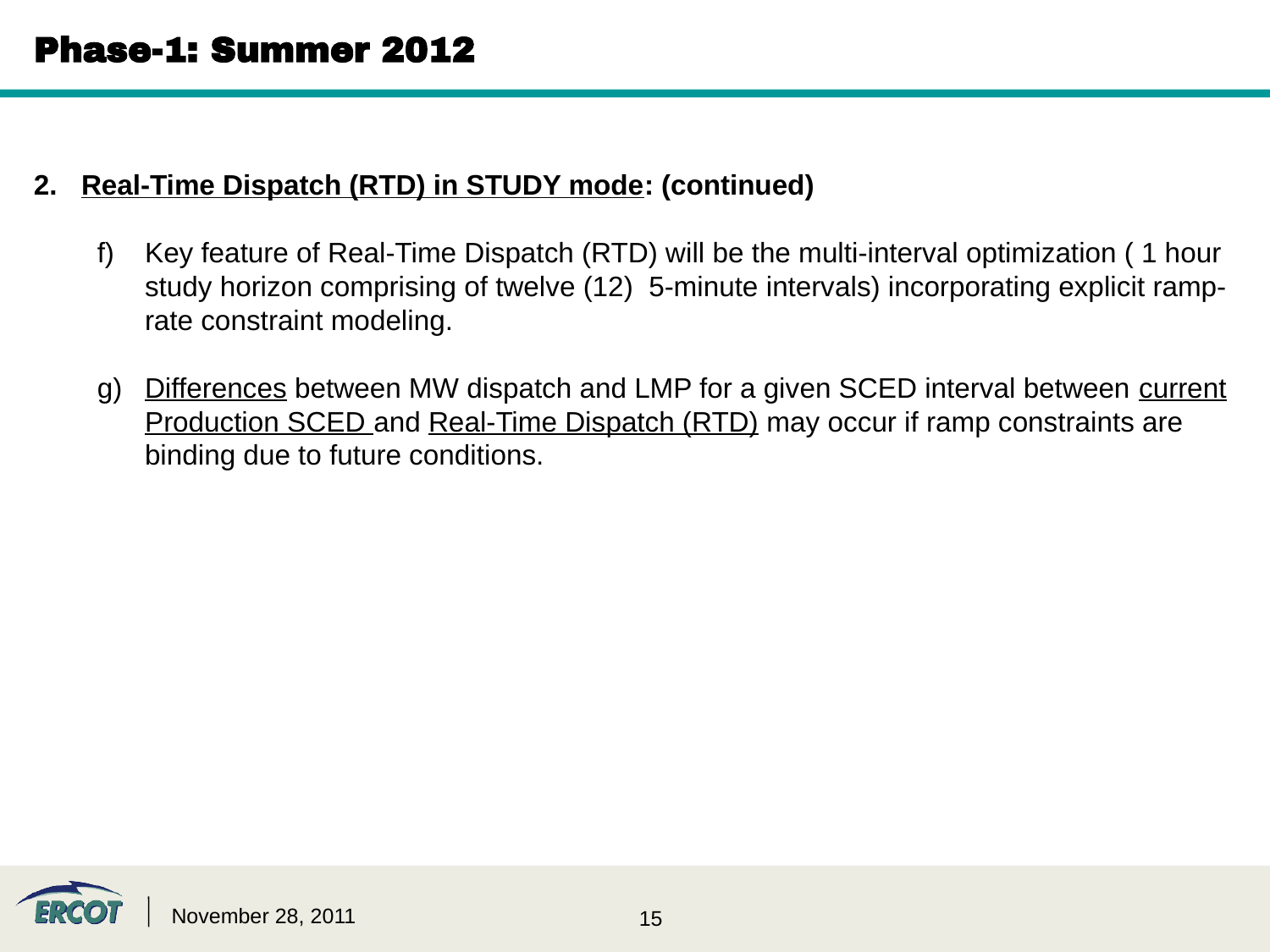

# Phase-1: Summer 2012

Real-Time Dispatch (RTD) in STUDY mode: (continued)

Key feature of Real-Time Dispatch (RTD) will be the multi-interval optimization ( 1 hour study horizon comprising of twelve (12)  5-minute intervals) incorporating explicit ramp-rate constraint modeling.

Differences between MW dispatch and LMP for a given SCED interval between current Production SCED and Real-Time Dispatch (RTD) may occur if ramp constraints are binding due to future conditions.

November 28, 2011